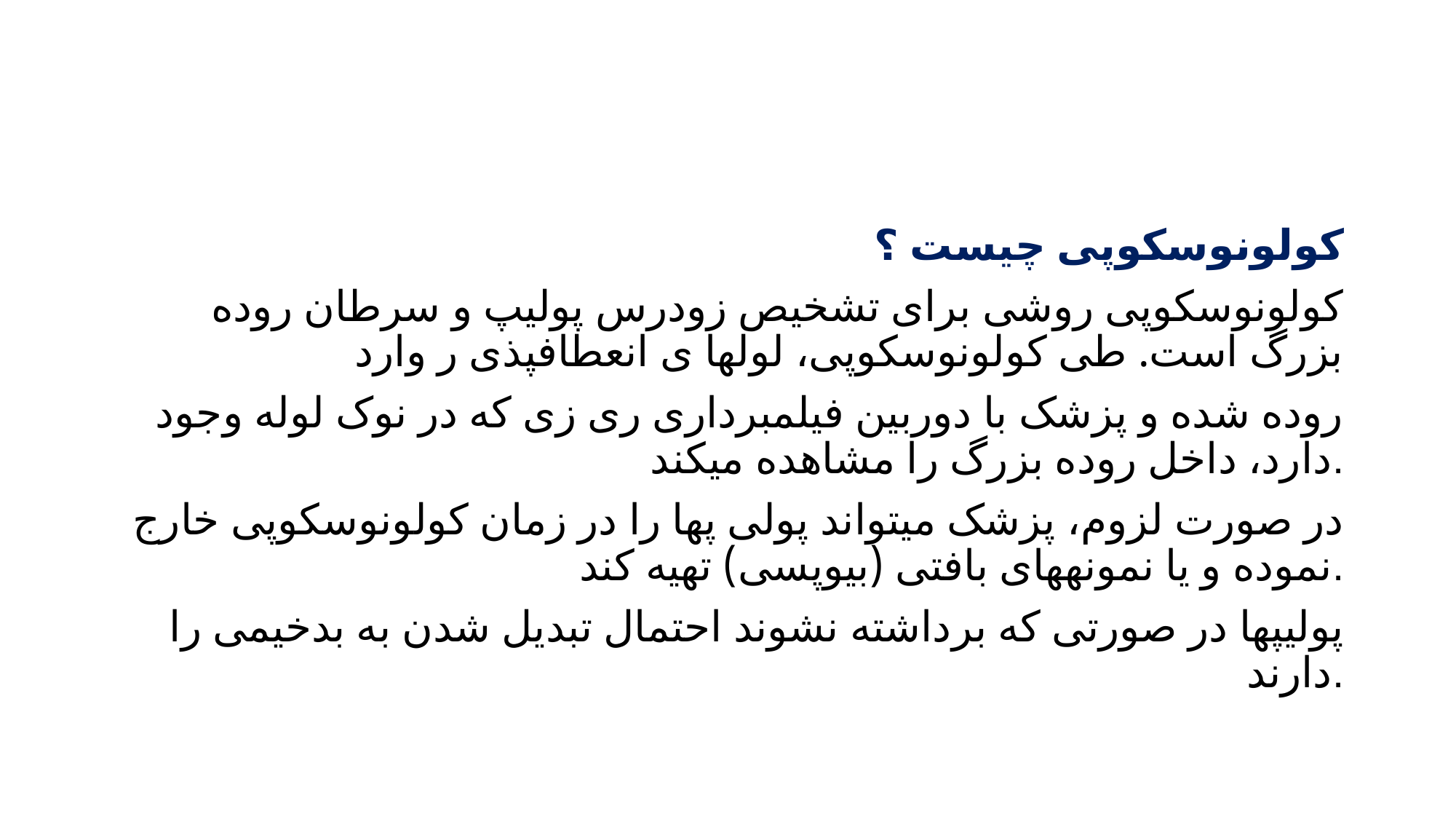

#
کولونوسکوپی چیست ؟
کولونوسکوپی روشی برای تشخیص زودرس پولیپ و سرطان روده بزرگ است. طی کولونوسکوپی، لولها ی انعطافپذی ر وارد
روده شده و پزشک با دوربین فیلمبرداری ری زی که در نوک لوله وجود دارد، داخل روده بزرگ را مشاهده میکند.
در صورت لزوم، پزشک میتواند پولی پها را در زمان کولونوسکوپی خارج نموده و یا نمونههای بافتی (بیوپسی) تهیه کند.
پولیپها در صورتی که برداشته نشوند احتمال تبدیل شدن به بدخیمی را دارند.